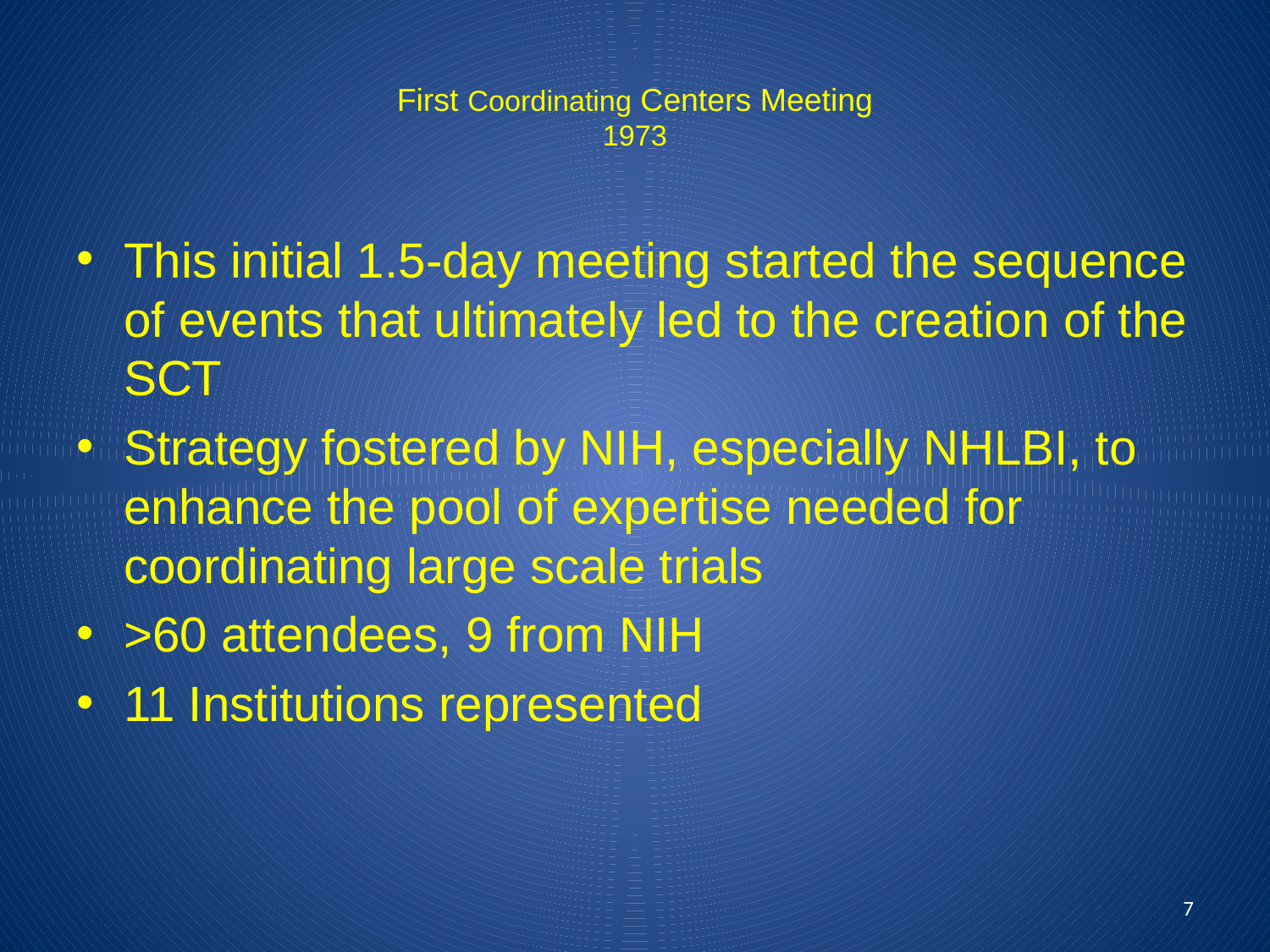

# First Coordinating Centers Meeting 1973
This initial 1.5-day meeting started the sequence of events that ultimately led to the creation of the SCT
Strategy fostered by NIH, especially NHLBI, to enhance the pool of expertise needed for coordinating large scale trials
>60 attendees, 9 from NIH
11 Institutions represented

7